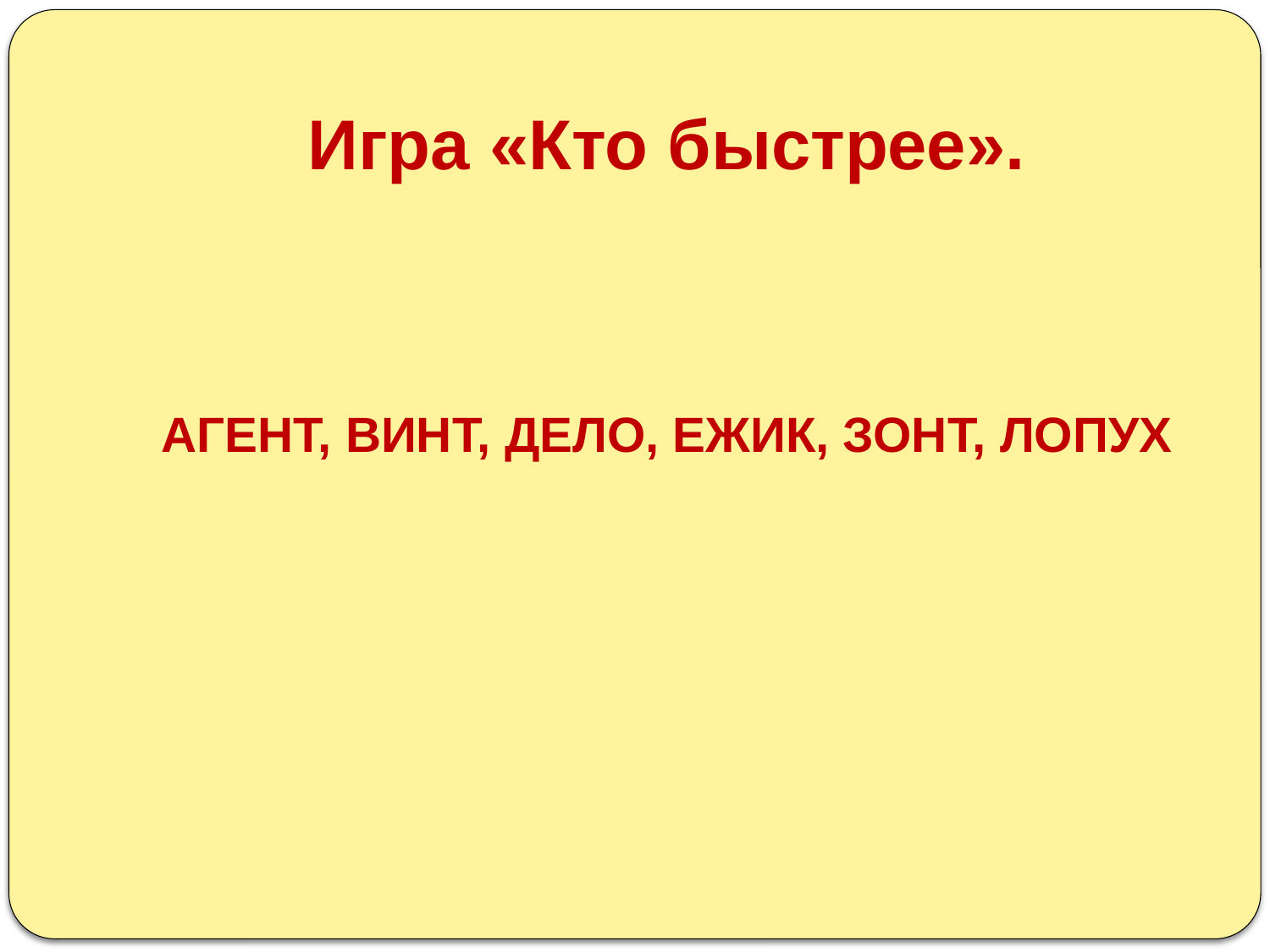

# Игра «Кто быстрее».

АГЕНТ, ВИНТ, ДЕЛО, ЕЖИК, ЗОНТ, ЛОПУХ